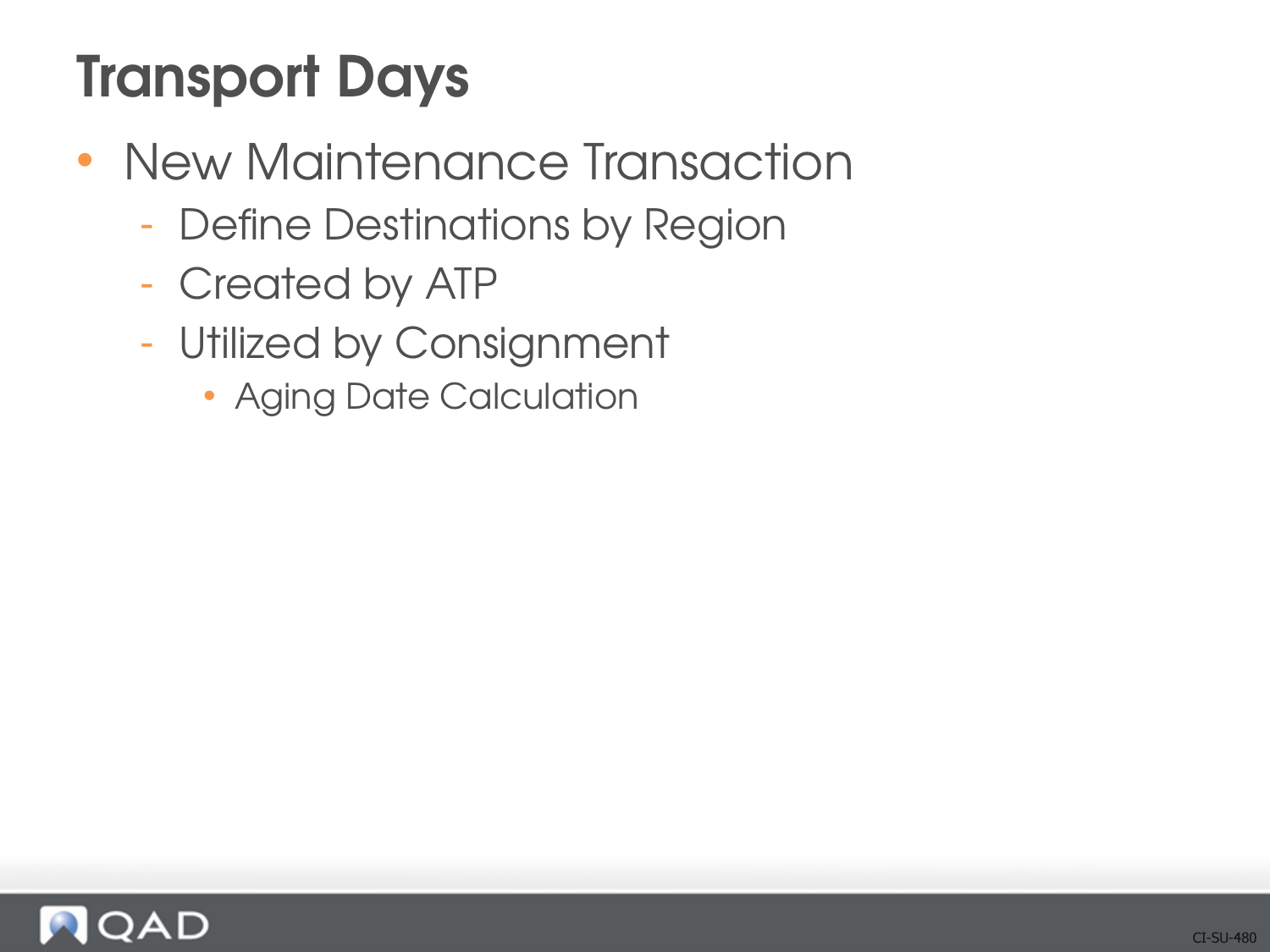

# Transport Days
New Maintenance Transaction
Define Destinations by Region
Created by ATP
Utilized by Consignment
Aging Date Calculation

CI-SU-480